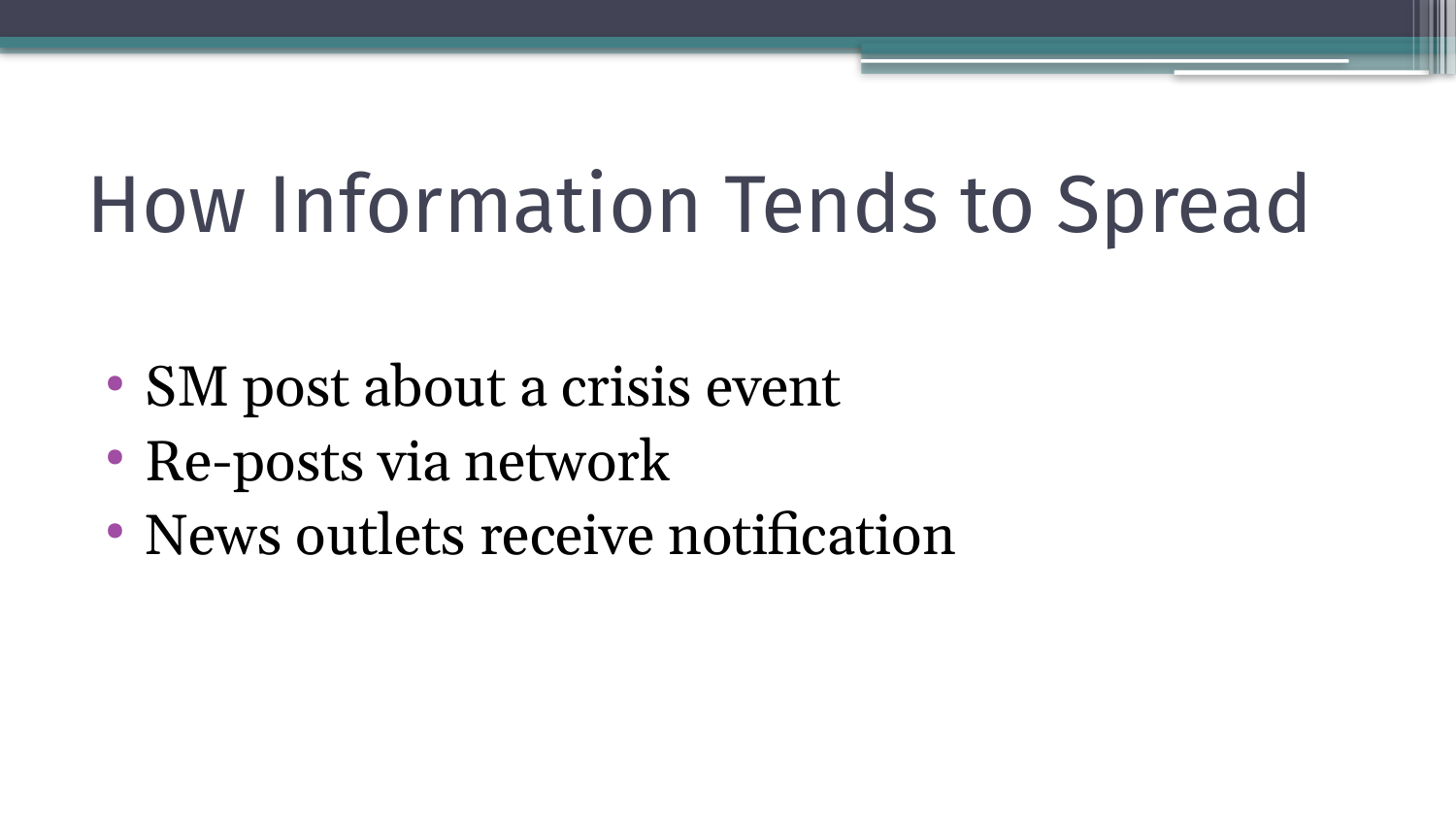

# How Information Tends to Spread

SM post about a crisis event
Re-posts via network
News outlets receive notification